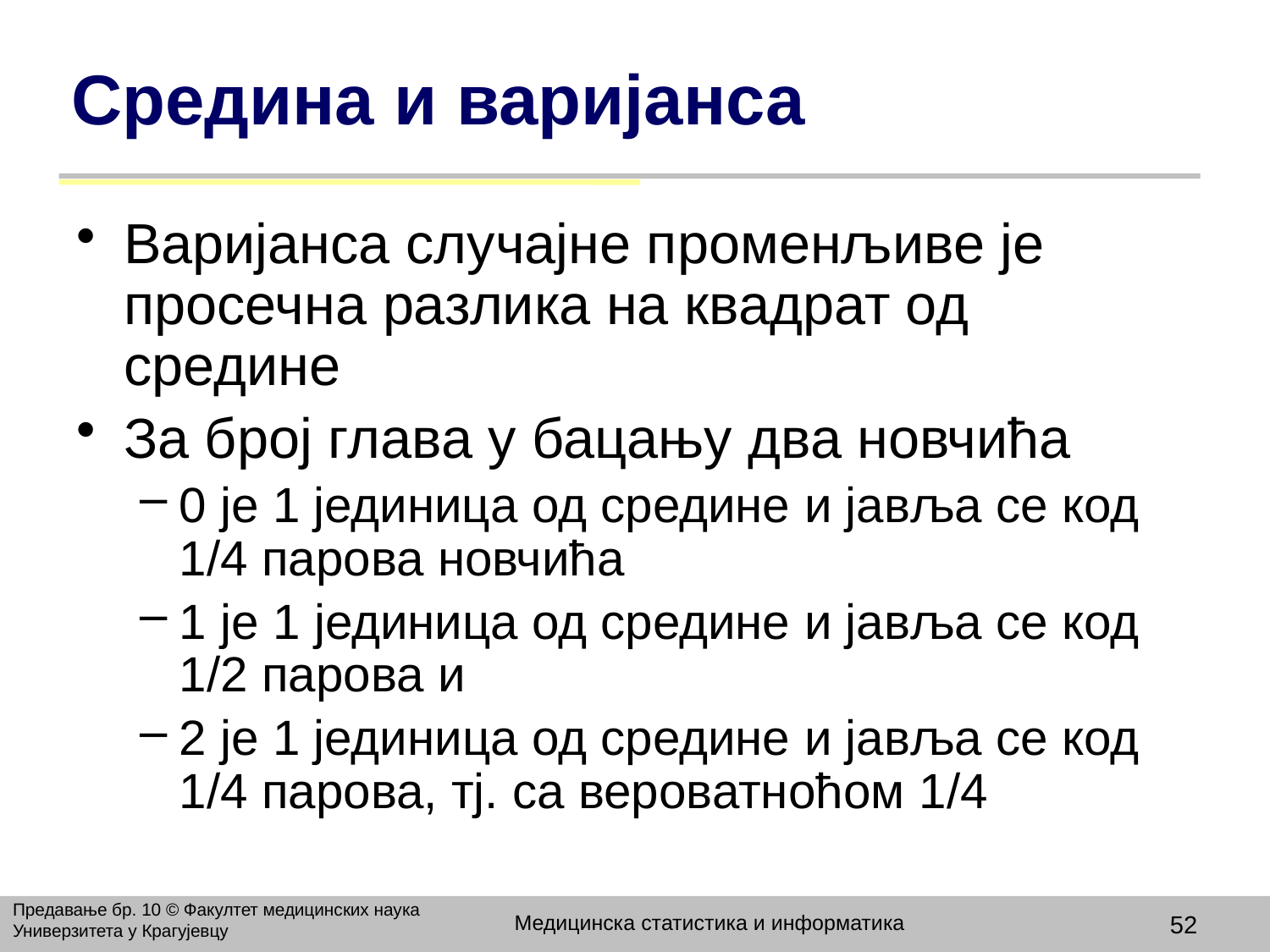

# Средина и варијанса
Варијанса случајне променљиве је просечна разлика на квадрат од средине
За број глава у бацању два новчића
0 је 1 јединица од средине и јавља се код 1/4 парова новчића
1 је 1 јединица од средине и јавља се код 1/2 парова и
2 је 1 јединица од средине и јавља се код 1/4 парова, тј. са вероватноћом 1/4
Предавање бр. 10 © Факултет медицинских наука Универзитета у Крагујевцу
Медицинска статистика и информатика
52